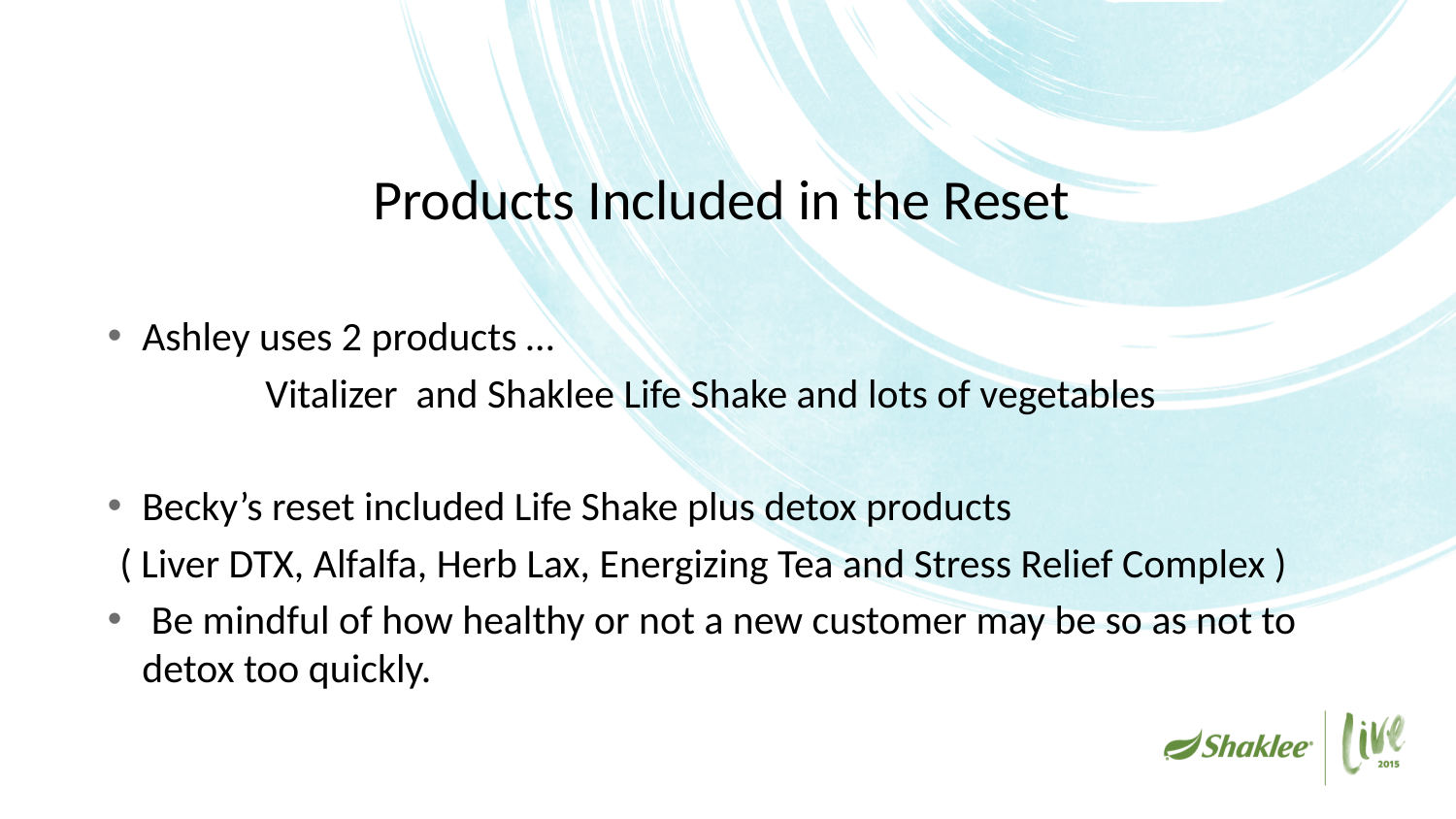

# Products Included in the Reset
Ashley uses 2 products …
	Vitalizer  and Shaklee Life Shake and lots of vegetables

Becky’s reset included Life Shake plus detox products
( Liver DTX, Alfalfa, Herb Lax, Energizing Tea and Stress Relief Complex )
 Be mindful of how healthy or not a new customer may be so as not to detox too quickly.